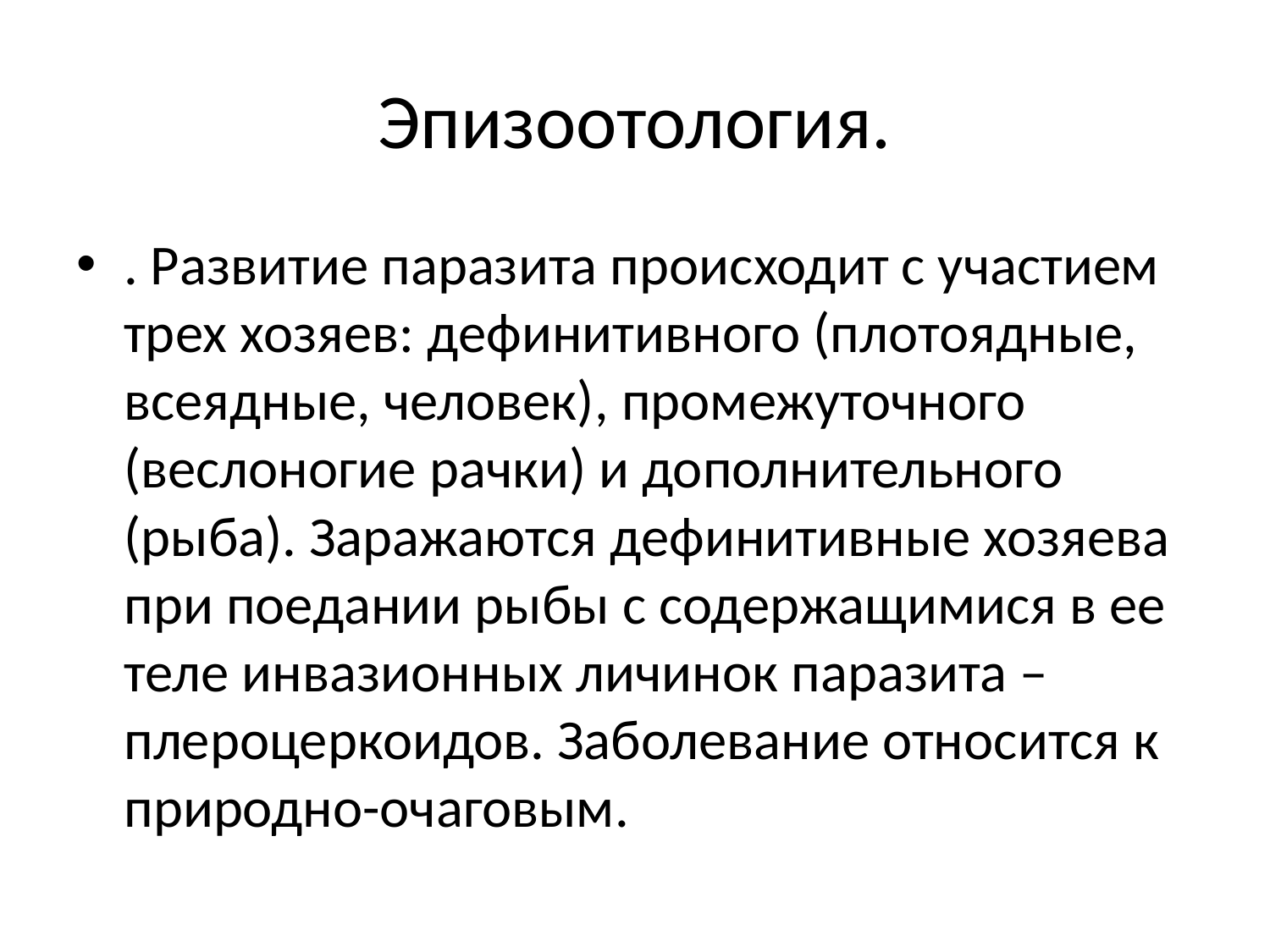

# Эпизоотология.
. Развитие паразита происходит с участием трех хозяев: дефинитивного (плотоядные, всеядные, человек), промежуточного (веслоногие рачки) и дополнительного (рыба). Заражаются дефинитивные хозяева при поедании рыбы с содержащимися в ее теле инвазионных личинок паразита – плероцеркоидов. Заболевание относится к природно-очаговым.